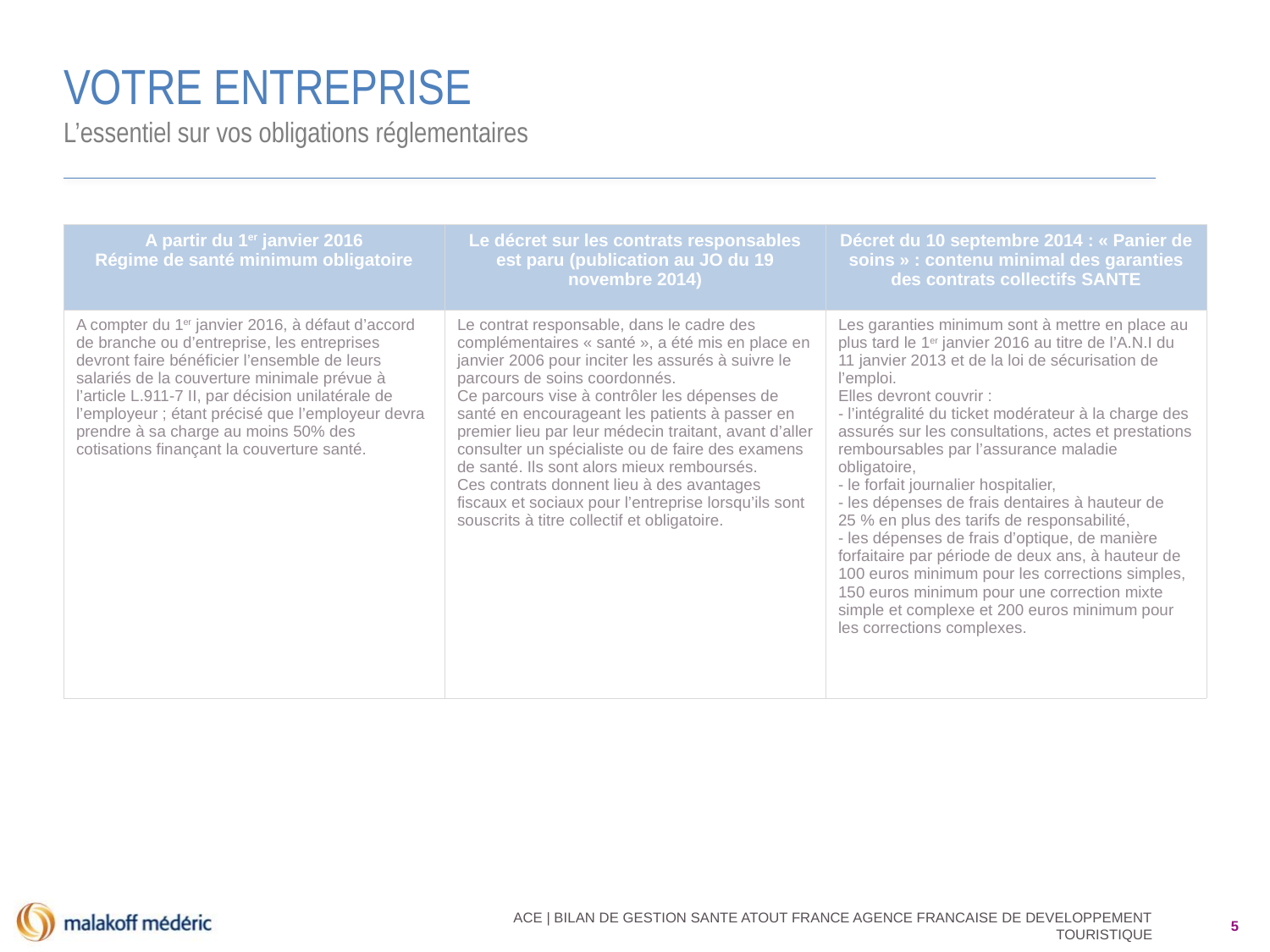

VOTRE ENTREPRISE
L’essentiel sur vos obligations réglementaires
| A partir du 1er janvier 2016 Régime de santé minimum obligatoire | Le décret sur les contrats responsables est paru (publication au JO du 19 novembre 2014) | Décret du 10 septembre 2014 : « Panier de soins » : contenu minimal des garanties des contrats collectifs SANTE |
| --- | --- | --- |
| A compter du 1er janvier 2016, à défaut d’accord de branche ou d’entreprise, les entreprises devront faire bénéficier l’ensemble de leurs salariés de la couverture minimale prévue à l’article L.911-7 II, par décision unilatérale de l’employeur ; étant précisé que l’employeur devra prendre à sa charge au moins 50% des cotisations finançant la couverture santé. | Le contrat responsable, dans le cadre des complémentaires « santé », a été mis en place en janvier 2006 pour inciter les assurés à suivre le parcours de soins coordonnés. Ce parcours vise à contrôler les dépenses de santé en encourageant les patients à passer en premier lieu par leur médecin traitant, avant d’aller consulter un spécialiste ou de faire des examens de santé. Ils sont alors mieux remboursés. Ces contrats donnent lieu à des avantages fiscaux et sociaux pour l’entreprise lorsqu’ils sont souscrits à titre collectif et obligatoire. | Les garanties minimum sont à mettre en place au plus tard le 1er janvier 2016 au titre de l’A.N.I du 11 janvier 2013 et de la loi de sécurisation de l’emploi. Elles devront couvrir : - l’intégralité du ticket modérateur à la charge des assurés sur les consultations, actes et prestations remboursables par l’assurance maladie obligatoire, - le forfait journalier hospitalier, - les dépenses de frais dentaires à hauteur de 25 % en plus des tarifs de responsabilité, - les dépenses de frais d’optique, de manière forfaitaire par période de deux ans, à hauteur de 100 euros minimum pour les corrections simples, 150 euros minimum pour une correction mixte simple et complexe et 200 euros minimum pour les corrections complexes. |
ACE | BILAN DE GESTION SANTE ATOUT FRANCE AGENCE FRANCAISE DE DEVELOPPEMENT TOURISTIQUE
5